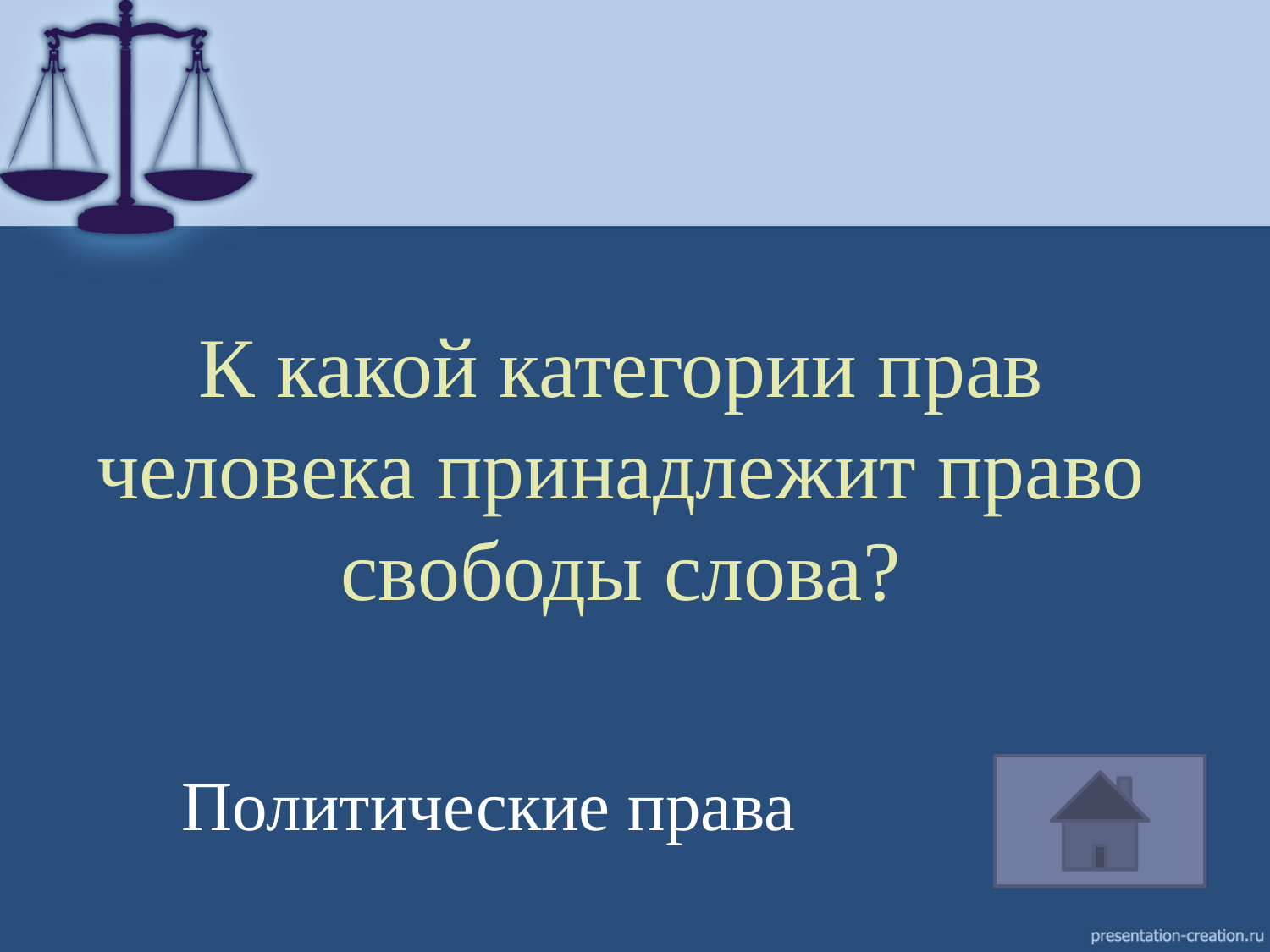

# К какой категории прав человека принадлежит право свободы слова?
Политические права